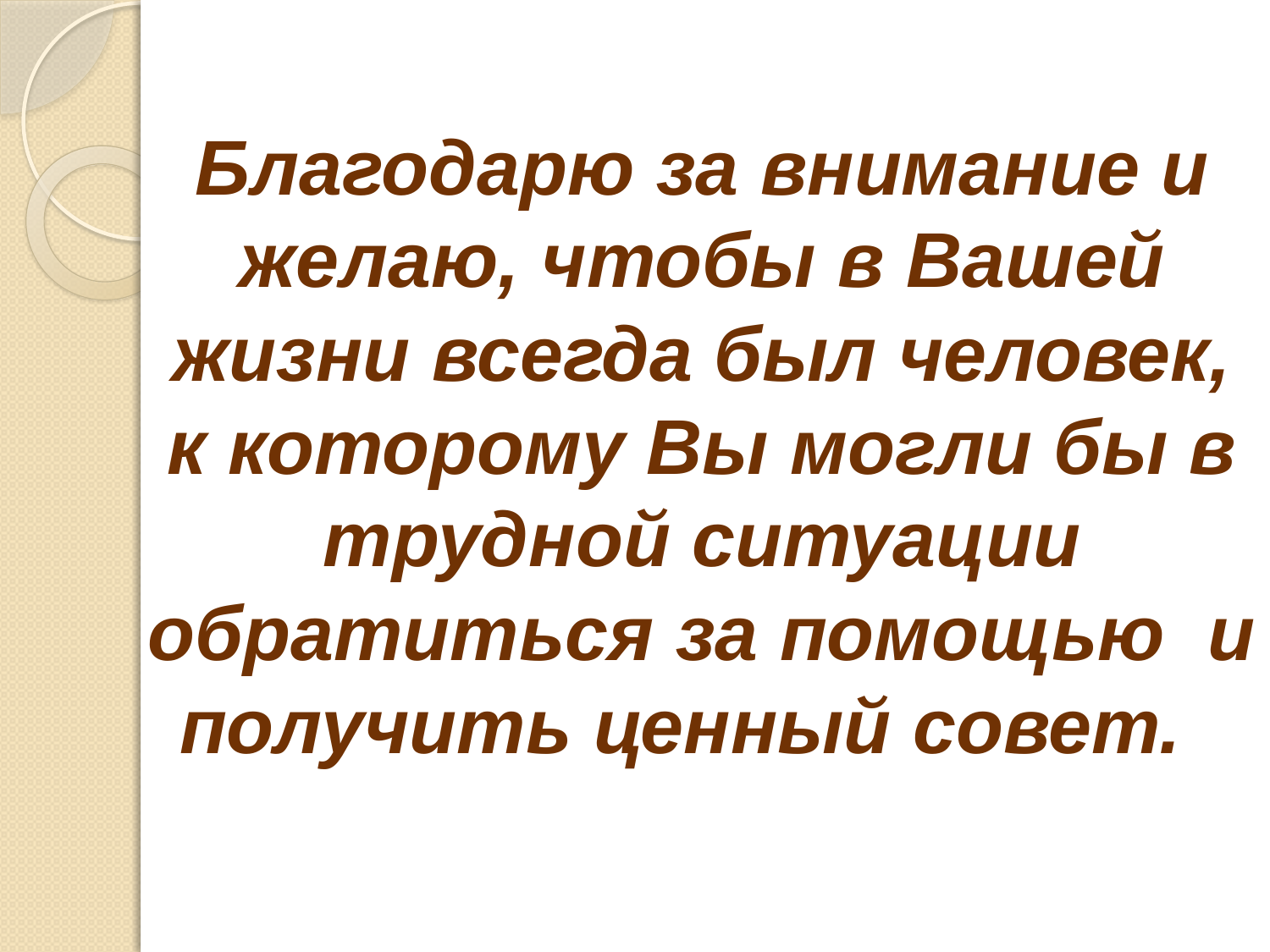

Благодарю за внимание и желаю, чтобы в Вашей жизни всегда был человек, к которому Вы могли бы в трудной ситуации обратиться за помощью  и получить ценный совет.